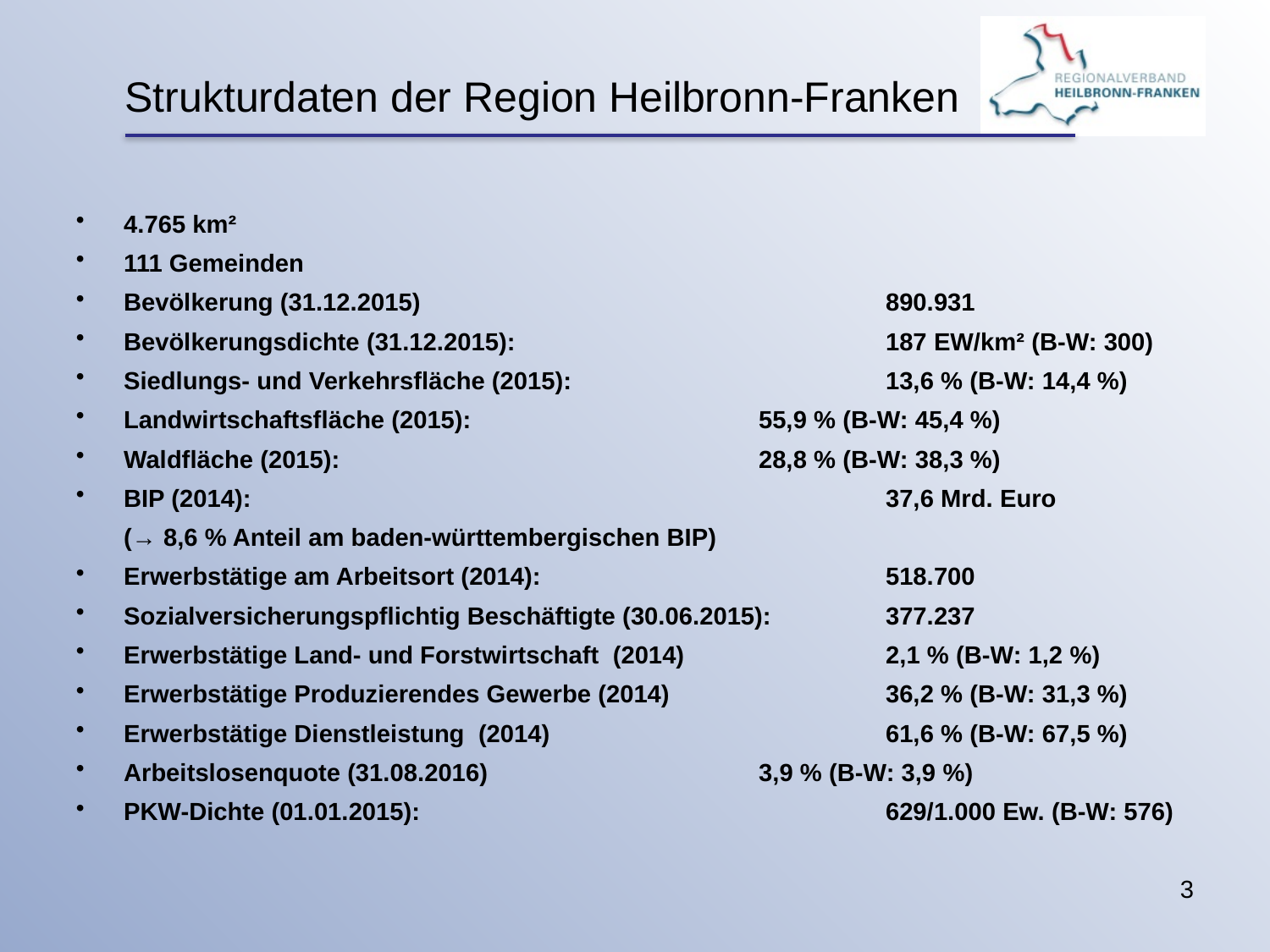

# Strukturdaten der Region Heilbronn-Franken
4.765 km²
111 Gemeinden
Bevölkerung (31.12.2015)				890.931
Bevölkerungsdichte (31.12.2015):			187 EW/km² (B-W: 300)
Siedlungs- und Verkehrsfläche (2015):			13,6 % (B-W: 14,4 %)
Landwirtschaftsfläche (2015): 			55,9 % (B-W: 45,4 %)
Waldfläche (2015): 				28,8 % (B-W: 38,3 %)
BIP (2014): 					37,6 Mrd. Euro
	(→ 8,6 % Anteil am baden-württembergischen BIP)
Erwerbstätige am Arbeitsort (2014): 			518.700
Sozialversicherungspflichtig Beschäftigte (30.06.2015):	377.237
Erwerbstätige Land- und Forstwirtschaft  (2014)		2,1 % (B-W: 1,2 %)
Erwerbstätige Produzierendes Gewerbe (2014)		36,2 % (B-W: 31,3 %)
Erwerbstätige Dienstleistung  (2014)			61,6 % (B-W: 67,5 %)
Arbeitslosenquote (31.08.2016)			3,9 % (B-W: 3,9 %)
PKW-Dichte (01.01.2015): 				629/1.000 Ew. (B-W: 576)

3